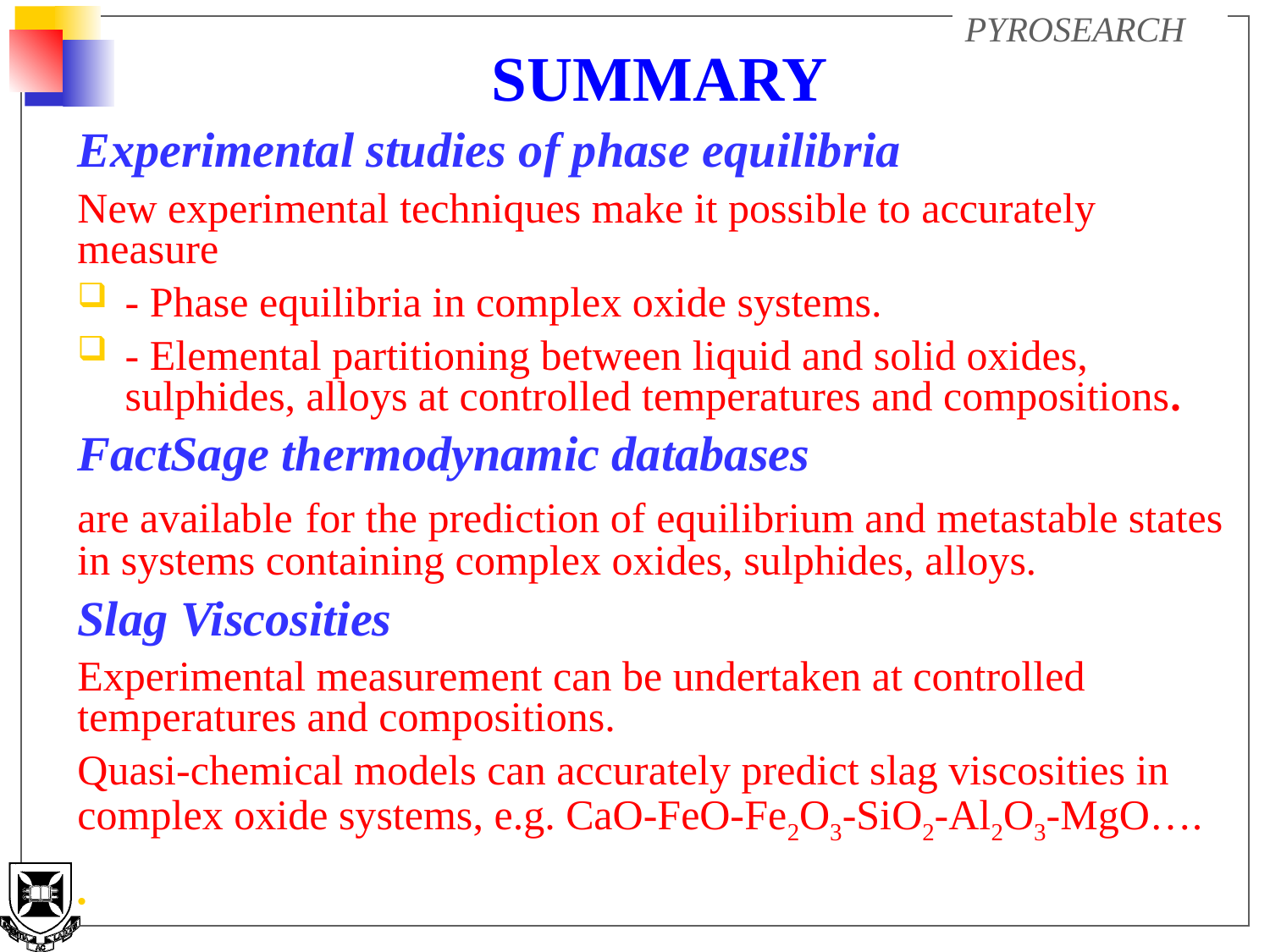

SUMMARY
Experimental studies of phase equilibria
New experimental techniques make it possible to accurately measure
- Phase equilibria in complex oxide systems.
- Elemental partitioning between liquid and solid oxides, sulphides, alloys at controlled temperatures and compositions.
FactSage thermodynamic databases
are available for the prediction of equilibrium and metastable states in systems containing complex oxides, sulphides, alloys.
Slag Viscosities
Experimental measurement can be undertaken at controlled temperatures and compositions.
Quasi-chemical models can accurately predict slag viscosities in complex oxide systems, e.g. CaO-FeO-Fe2O3-SiO2-Al2O3-MgO….